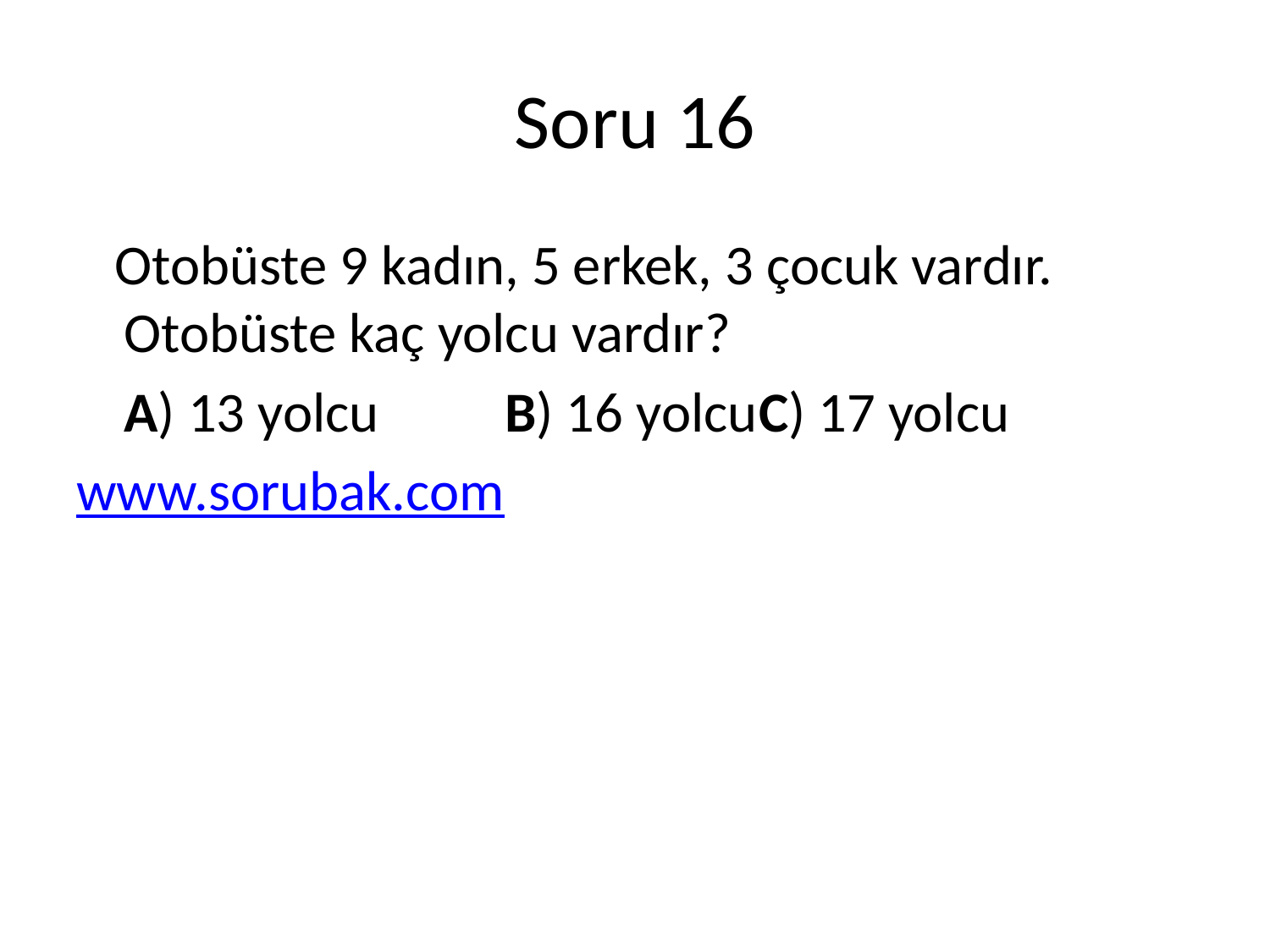

# Soru 16
   Otobüste 9 kadın, 5 erkek, 3 çocuk vardır. Otobüste kaç yolcu vardır?
	A) 13 yolcu	B) 16 yolcu	C) 17 yolcu
www.sorubak.com